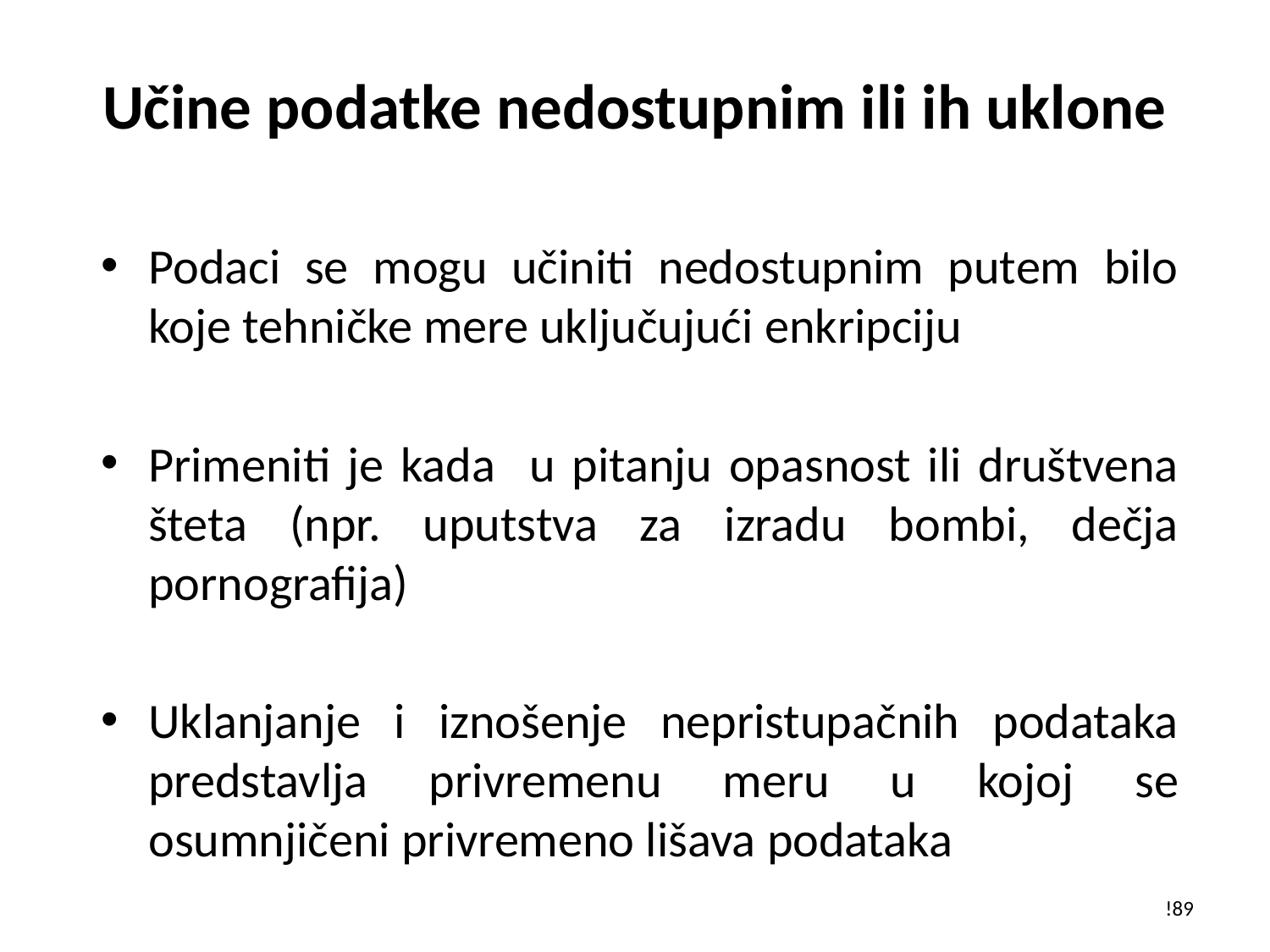

# Učine podatke nedostupnim ili ih uklone
Podaci se mogu učiniti nedostupnim putem bilo koje tehničke mere uključujući enkripciju

Primeniti je kada  u pitanju opasnost ili društvena šteta (npr. uputstva za izradu bombi, dečja pornografija)

Uklanjanje i iznošenje nepristupačnih podataka predstavlja privremenu meru u kojoj se osumnjičeni privremeno lišava podataka
!89